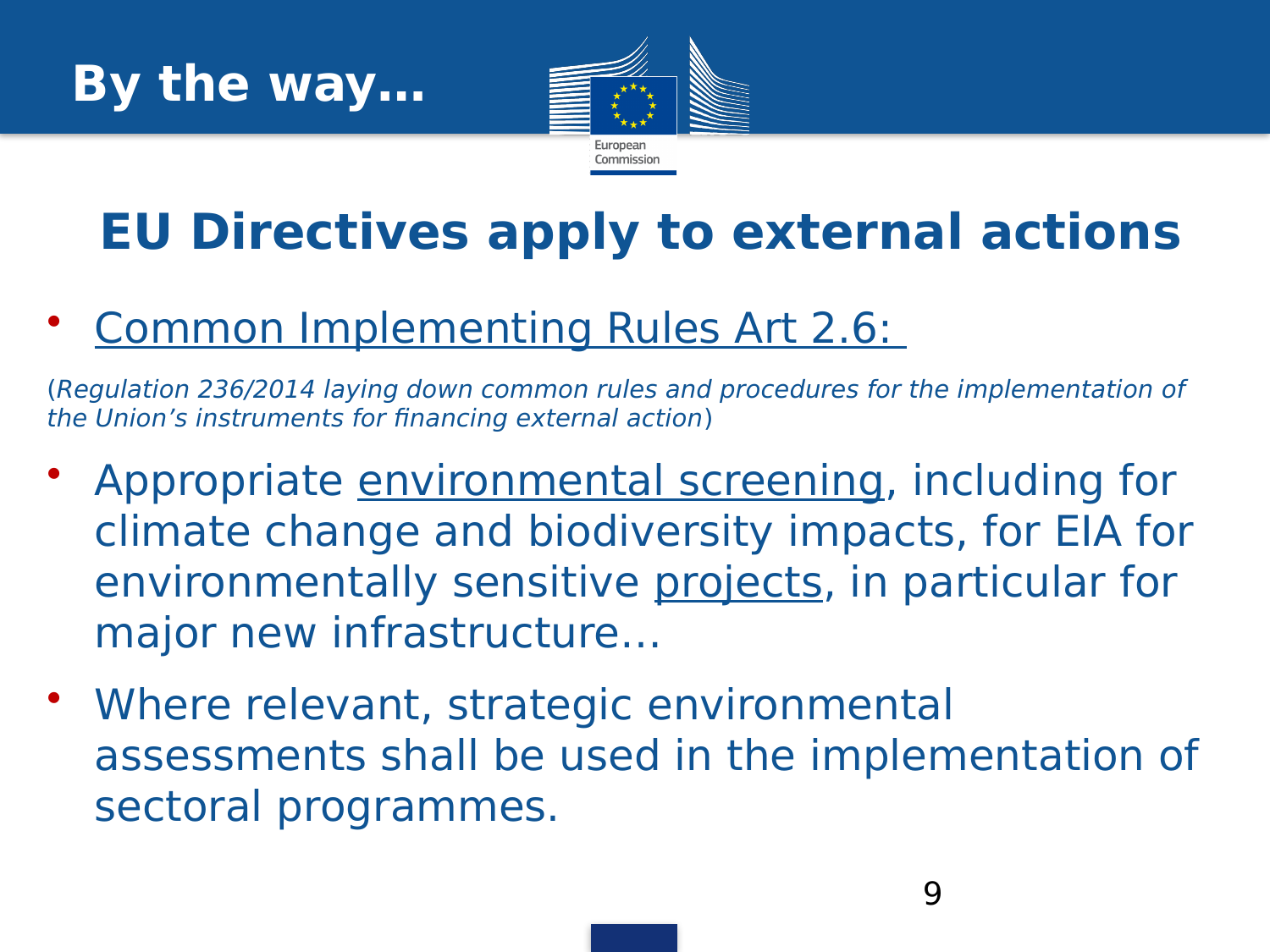

By the way…
# EU Directives apply to external actions
Common Implementing Rules Art 2.6:
(Regulation 236/2014 laying down common rules and procedures for the implementation of the Union’s instruments for financing external action)
Appropriate environmental screening, including for climate change and biodiversity impacts, for EIA for environmentally sensitive projects, in particular for major new infrastructure…
Where relevant, strategic environmental assessments shall be used in the implementation of sectoral programmes.
9